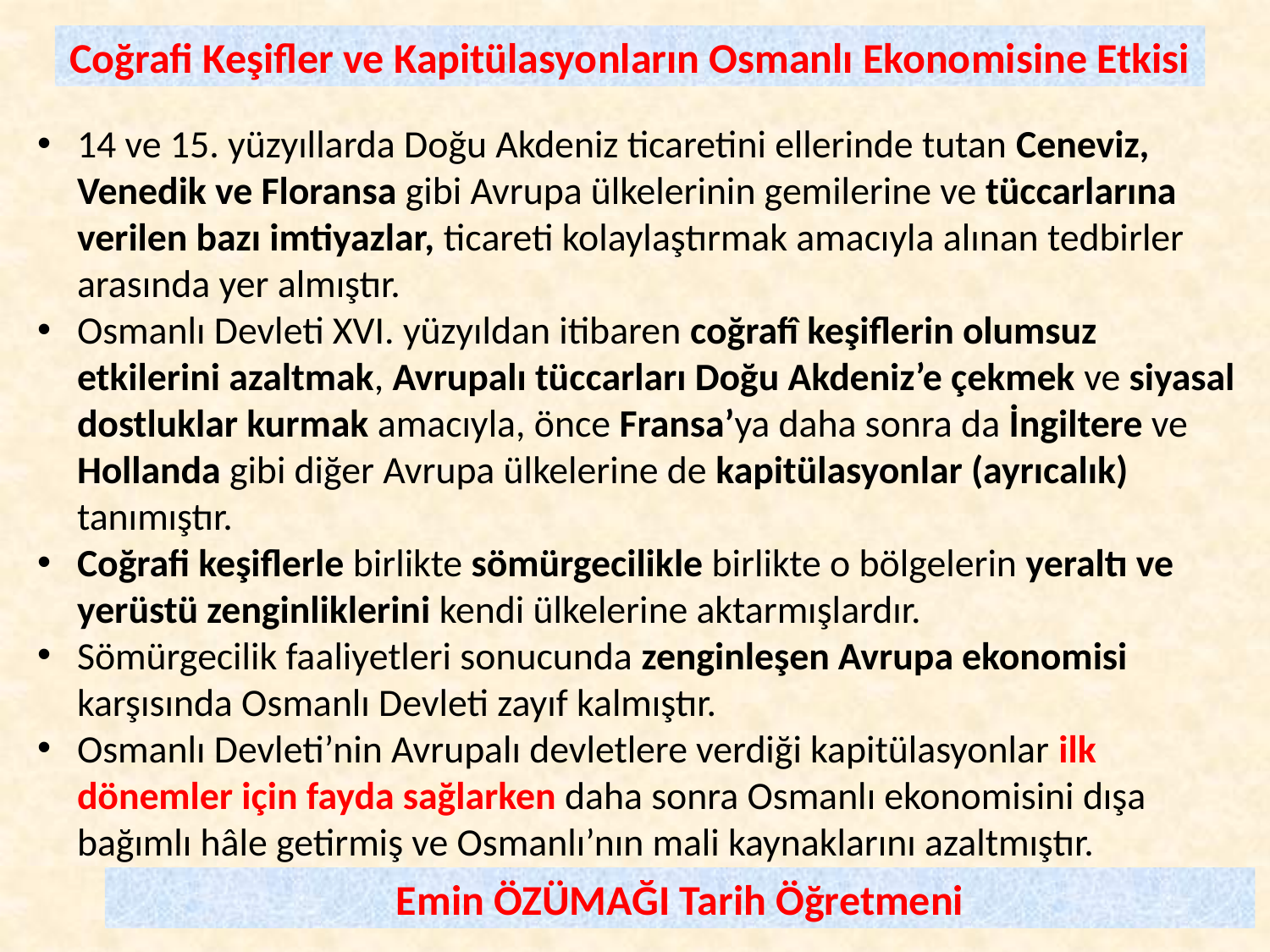

Coğrafi Keşifler ve Kapitülasyonların Osmanlı Ekonomisine Etkisi
14 ve 15. yüzyıllarda Doğu Akdeniz ticaretini ellerinde tutan Ceneviz, Venedik ve Floransa gibi Avrupa ülkelerinin gemilerine ve tüccarlarına verilen bazı imtiyazlar, ticareti kolaylaştırmak amacıyla alınan tedbirler arasında yer almıştır.
Osmanlı Devleti XVI. yüzyıldan itibaren coğrafî keşiflerin olumsuz etkilerini azaltmak, Avrupalı tüccarları Doğu Akdeniz’e çekmek ve siyasal dostluklar kurmak amacıyla, önce Fransa’ya daha sonra da İngiltere ve Hollanda gibi diğer Avrupa ülkelerine de kapitülasyonlar (ayrıcalık) tanımıştır.
Coğrafi keşiflerle birlikte sömürgecilikle birlikte o bölgelerin yeraltı ve yerüstü zenginliklerini kendi ülkelerine aktarmışlardır.
Sömürgecilik faaliyetleri sonucunda zenginleşen Avrupa ekonomisi karşısında Osmanlı Devleti zayıf kalmıştır.
Osmanlı Devleti’nin Avrupalı devletlere verdiği kapitülasyonlar ilk dönemler için fayda sağlarken daha sonra Osmanlı ekonomisini dışa bağımlı hâle getirmiş ve Osmanlı’nın mali kaynaklarını azaltmıştır.

Emin ÖZÜMAĞI Tarih Öğretmeni